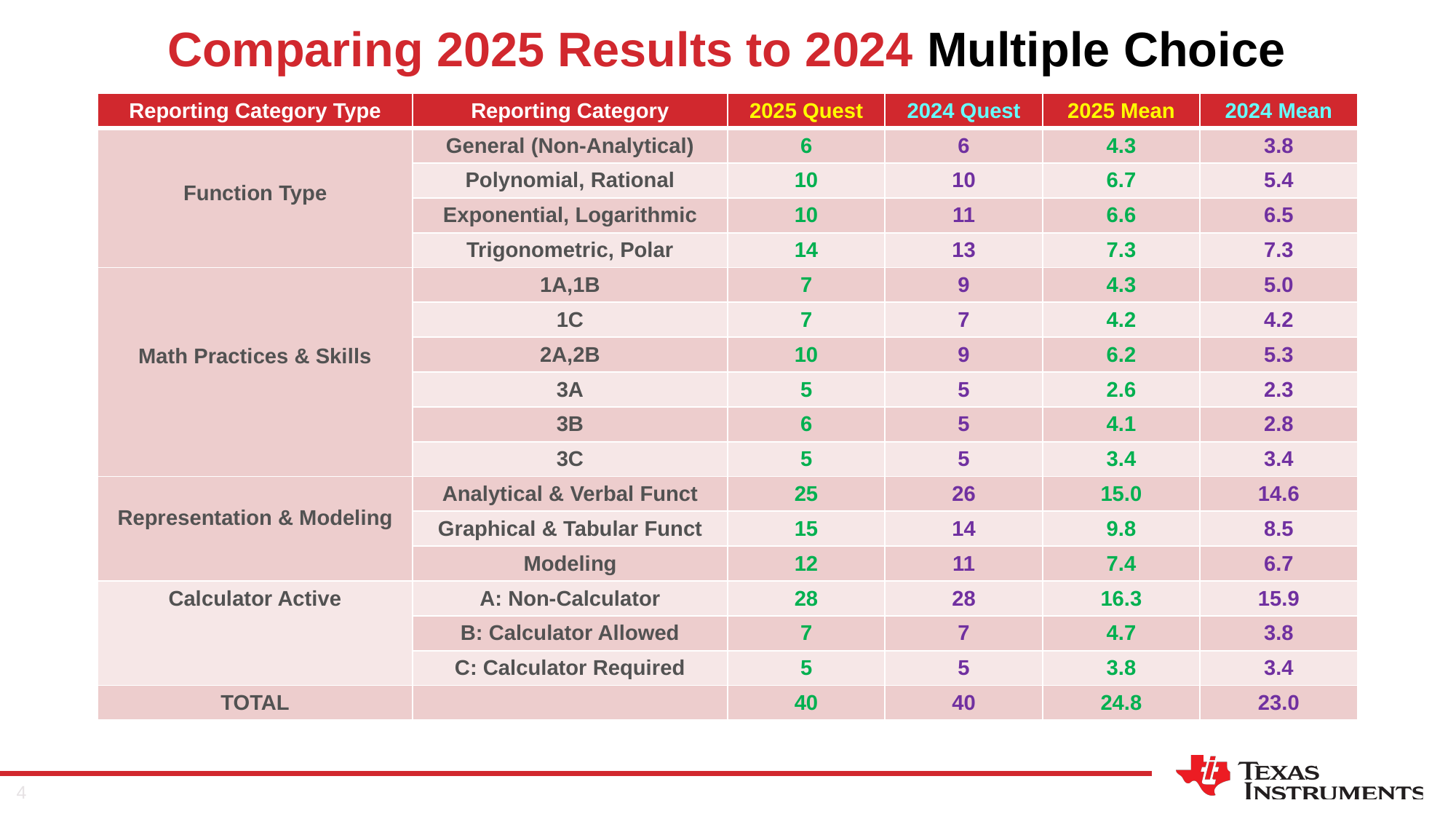

# Comparing 2025 Results to 2024 Multiple Choice
| Reporting Category Type | Reporting Category | 2025 Quest | 2024 Quest | 2025 Mean | 2024 Mean |
| --- | --- | --- | --- | --- | --- |
| Function Type | General (Non-Analytical) | 6 | 6 | 4.3 | 3.8 |
|  | Polynomial, Rational | 10 | 10 | 6.7 | 5.4 |
|  | Exponential, Logarithmic | 10 | 11 | 6.6 | 6.5 |
|  | Trigonometric, Polar | 14 | 13 | 7.3 | 7.3 |
| Math Practices & Skills | 1A,1B | 7 | 9 | 4.3 | 5.0 |
|  | 1C | 7 | 7 | 4.2 | 4.2 |
|  | 2A,2B | 10 | 9 | 6.2 | 5.3 |
|  | 3A | 5 | 5 | 2.6 | 2.3 |
|  | 3B | 6 | 5 | 4.1 | 2.8 |
|  | 3C | 5 | 5 | 3.4 | 3.4 |
| Representation & Modeling | Analytical & Verbal Funct | 25 | 26 | 15.0 | 14.6 |
|  | Graphical & Tabular Funct | 15 | 14 | 9.8 | 8.5 |
|  | Modeling | 12 | 11 | 7.4 | 6.7 |
| Calculator Active | A: Non-Calculator | 28 | 28 | 16.3 | 15.9 |
|  | B: Calculator Allowed | 7 | 7 | 4.7 | 3.8 |
|  | C: Calculator Required | 5 | 5 | 3.8 | 3.4 |
| TOTAL |  | 40 | 40 | 24.8 | 23.0 |